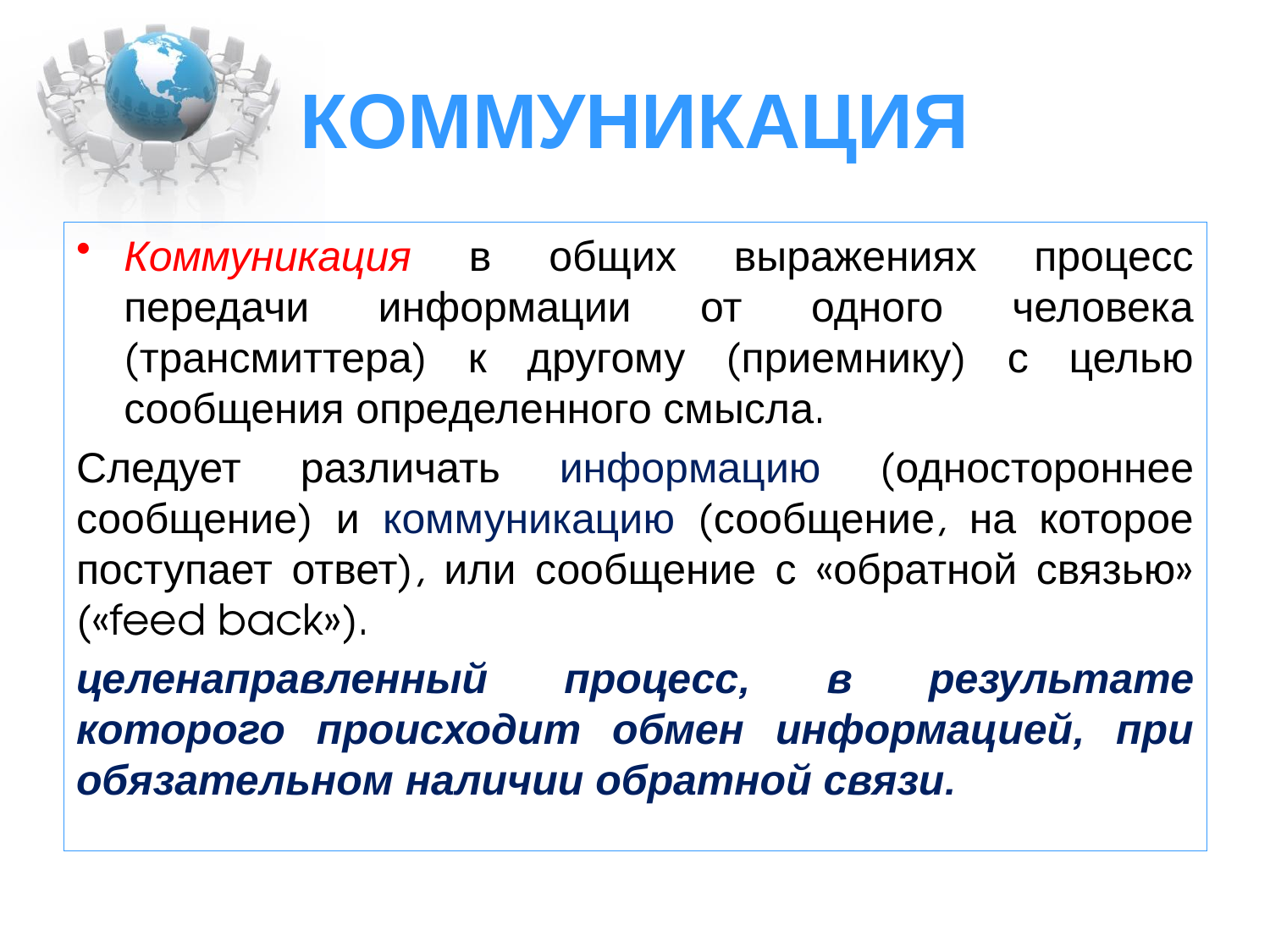

# КОММУНИКАЦИЯ
Коммуникация в общих выражениях процесс передачи информации от одного человека (трансмиттера) к другому (приемнику) с целью сообщения определенного смысла.
Следует различать информацию (одностороннее сообщение) и коммуникацию (сообщение, на которое поступает ответ), или сообщение с «обратной связью» («feed back»).
целенаправленный процесс, в результате которого происходит обмен информацией, при обязательном наличии обратной связи.